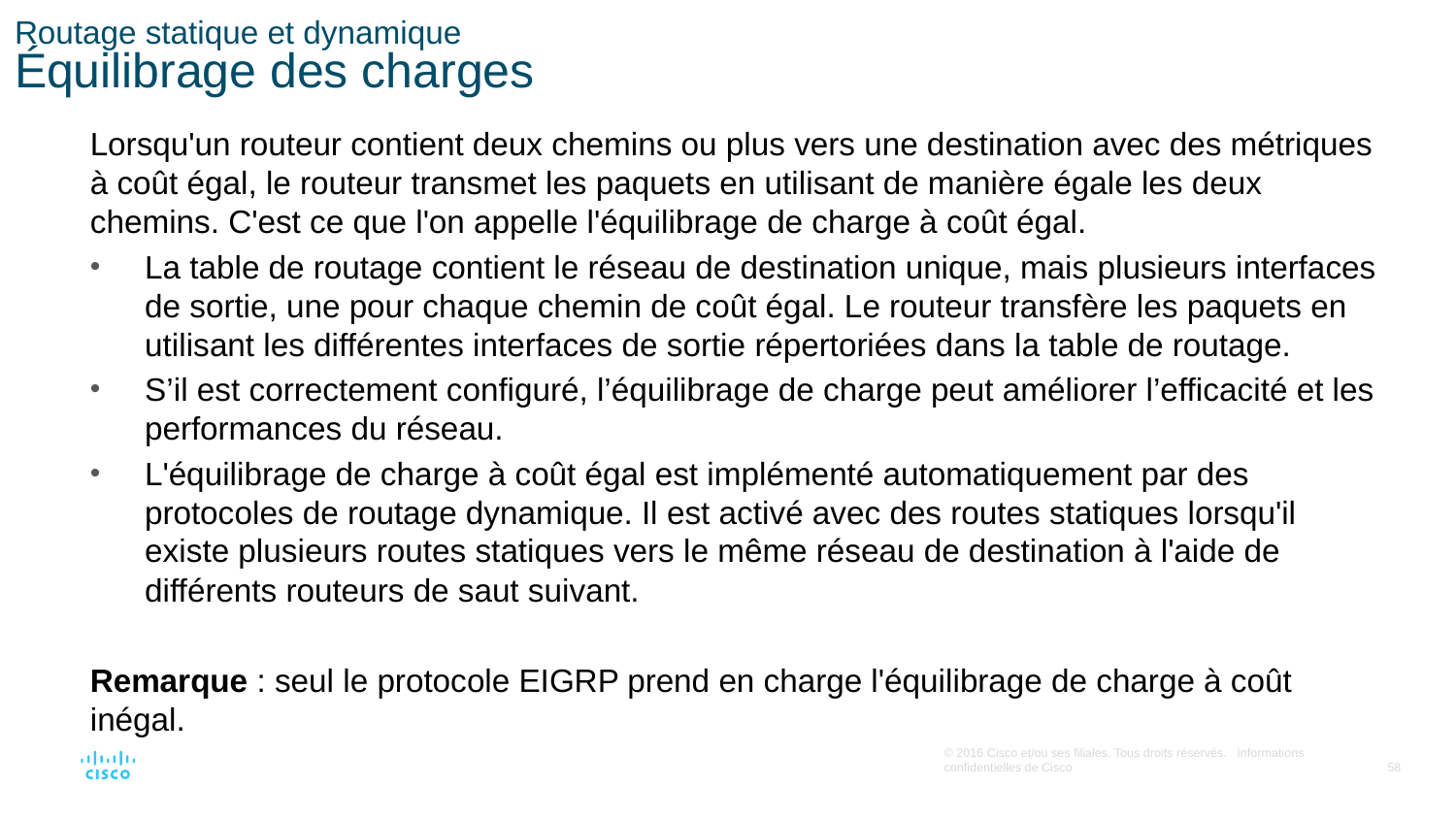

# Routage statique et dynamique Équilibrage des charges
Lorsqu'un routeur contient deux chemins ou plus vers une destination avec des métriques à coût égal, le routeur transmet les paquets en utilisant de manière égale les deux chemins. C'est ce que l'on appelle l'équilibrage de charge à coût égal.
La table de routage contient le réseau de destination unique, mais plusieurs interfaces de sortie, une pour chaque chemin de coût égal. Le routeur transfère les paquets en utilisant les différentes interfaces de sortie répertoriées dans la table de routage.
S’il est correctement configuré, l’équilibrage de charge peut améliorer l’efficacité et les performances du réseau.
L'équilibrage de charge à coût égal est implémenté automatiquement par des protocoles de routage dynamique. Il est activé avec des routes statiques lorsqu'il existe plusieurs routes statiques vers le même réseau de destination à l'aide de différents routeurs de saut suivant.

Remarque : seul le protocole EIGRP prend en charge l'équilibrage de charge à coût inégal.